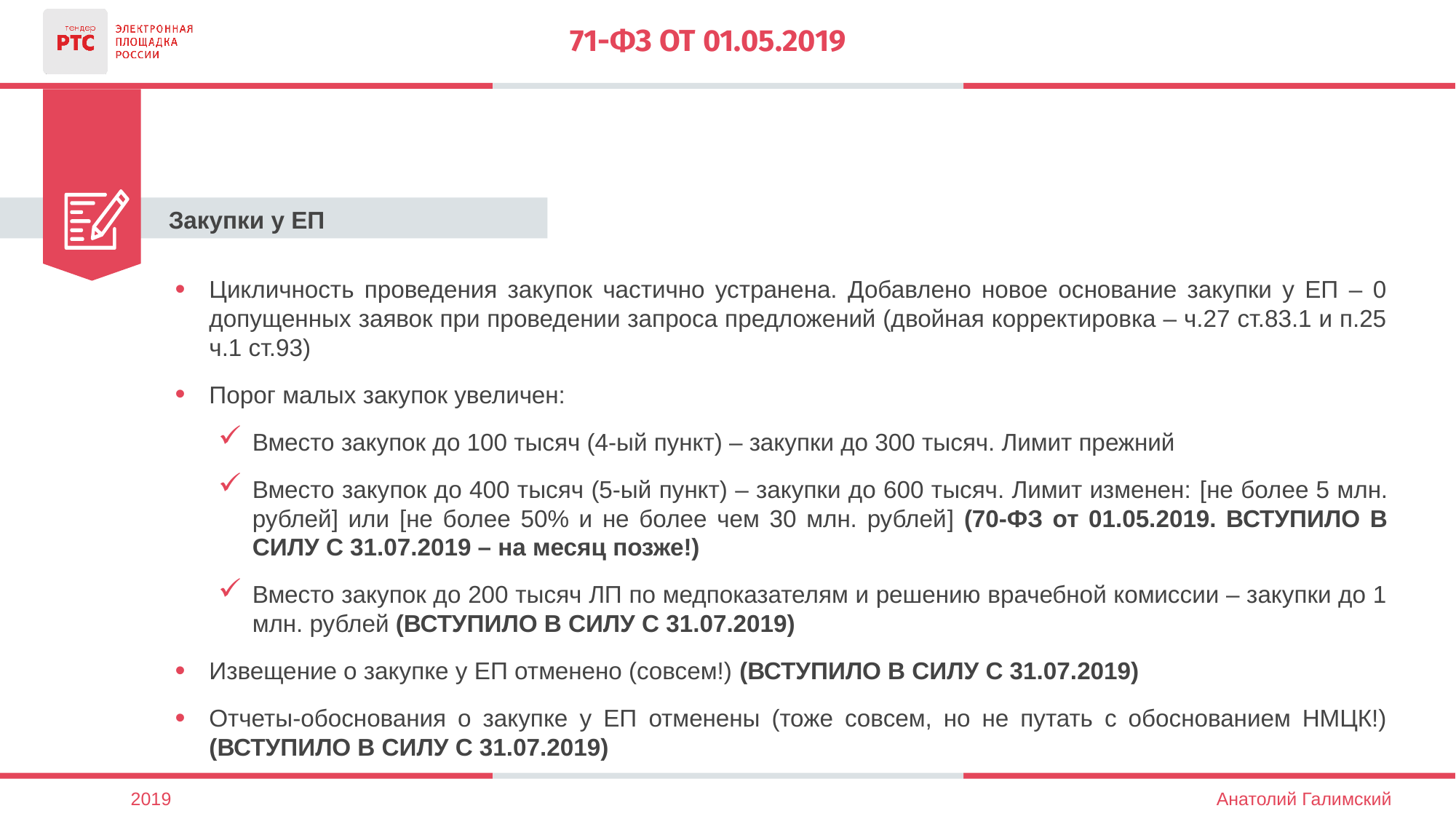

# 71-ФЗ от 01.05.2019

Закупки у ЕП

Цикличность проведения закупок частично устранена. Добавлено новое основание закупки у ЕП – 0 допущенных заявок при проведении запроса предложений (двойная корректировка – ч.27 ст.83.1 и п.25 ч.1 ст.93)
Порог малых закупок увеличен:
Вместо закупок до 100 тысяч (4-ый пункт) – закупки до 300 тысяч. Лимит прежний
Вместо закупок до 400 тысяч (5-ый пункт) – закупки до 600 тысяч. Лимит изменен: [не более 5 млн. рублей] или [не более 50% и не более чем 30 млн. рублей] (70-ФЗ от 01.05.2019. ВСТУПИЛО В СИЛУ С 31.07.2019 – на месяц позже!)
Вместо закупок до 200 тысяч ЛП по медпоказателям и решению врачебной комиссии – закупки до 1 млн. рублей (ВСТУПИЛО В СИЛУ С 31.07.2019)
Извещение о закупке у ЕП отменено (совсем!) (ВСТУПИЛО В СИЛУ С 31.07.2019)
Отчеты-обоснования о закупке у ЕП отменены (тоже совсем, но не путать с обоснованием НМЦК!) (ВСТУПИЛО В СИЛУ С 31.07.2019)

2019
Анатолий Галимский